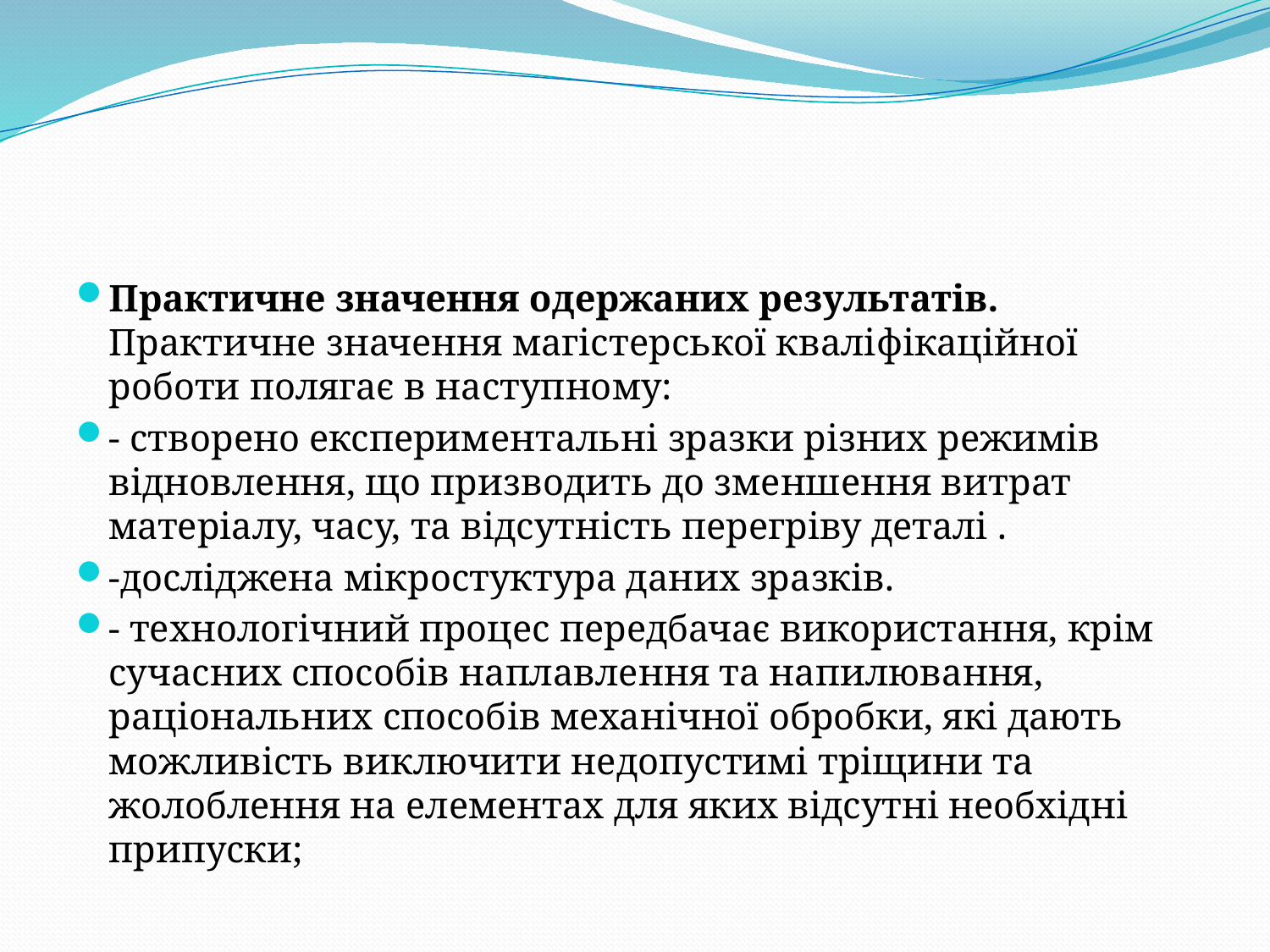

#
Практичне значення одержаних результатів. Практичне значення магістерської кваліфікаційної роботи полягає в наступному:
- створено експериментальні зразки різних режимів відновлення, що призводить до зменшення витрат  матеріалу, часу, та відсутність перегріву деталі .
-досліджена мікростуктура даних зразків.
- технологічний процес передбачає використання, крім сучасних способів наплавлення та напилювання, раціональних способів механічної обробки, які дають можливість виключити недопустимі тріщини та жолоблення на елементах для яких відсутні необхідні припуски;